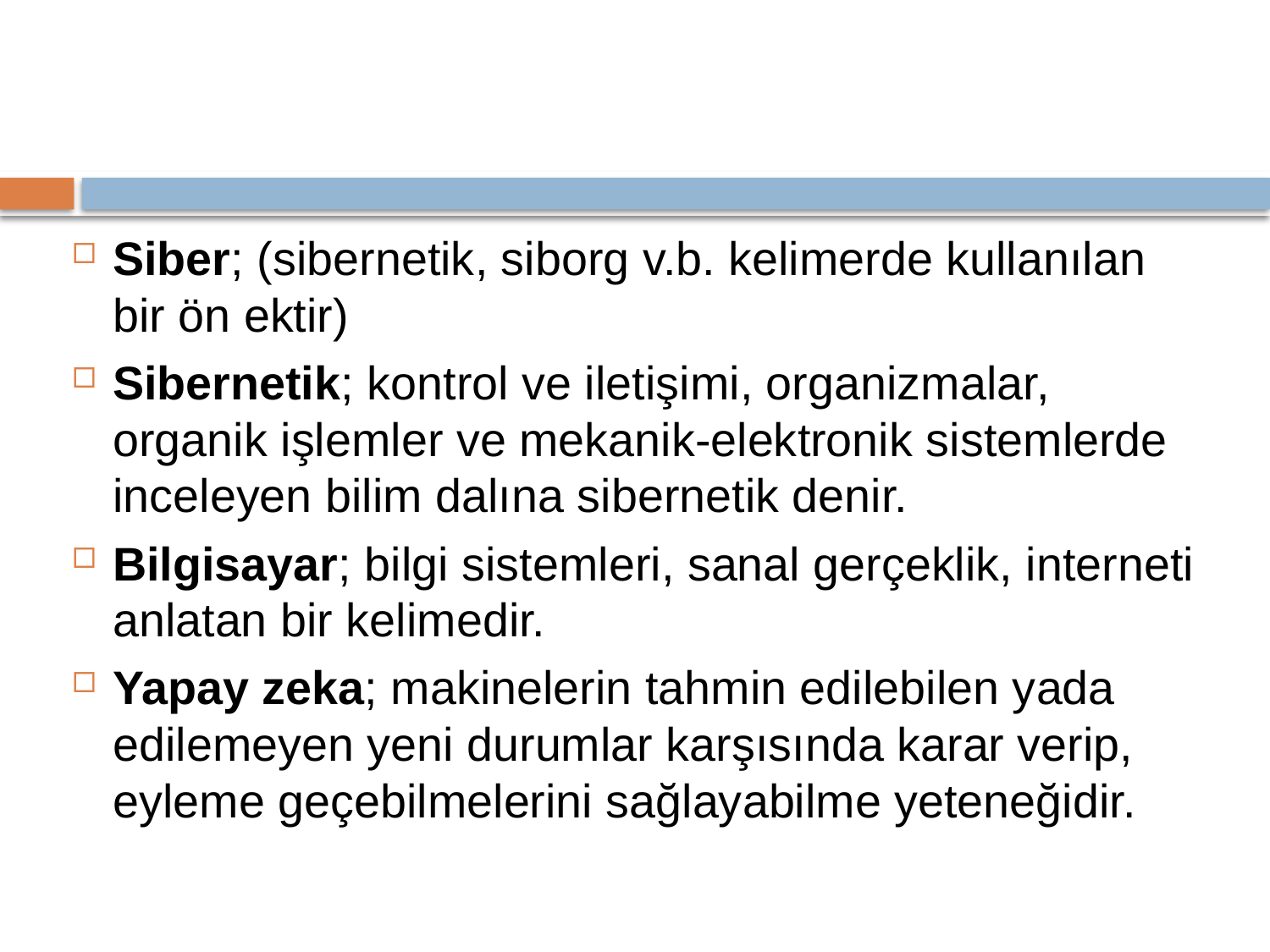

#
Siber; (sibernetik, siborg v.b. kelimerde kullanılan bir ön ektir)
Sibernetik; kontrol ve iletişimi, organizmalar, organik işlemler ve mekanik-elektronik sistemlerde inceleyen bilim dalına sibernetik denir.
Bilgisayar; bilgi sistemleri, sanal gerçeklik, interneti anlatan bir kelimedir.
Yapay zeka; makinelerin tahmin edilebilen yada edilemeyen yeni durumlar karşısında karar verip, eyleme geçebilmelerini sağlayabilme yeteneğidir.